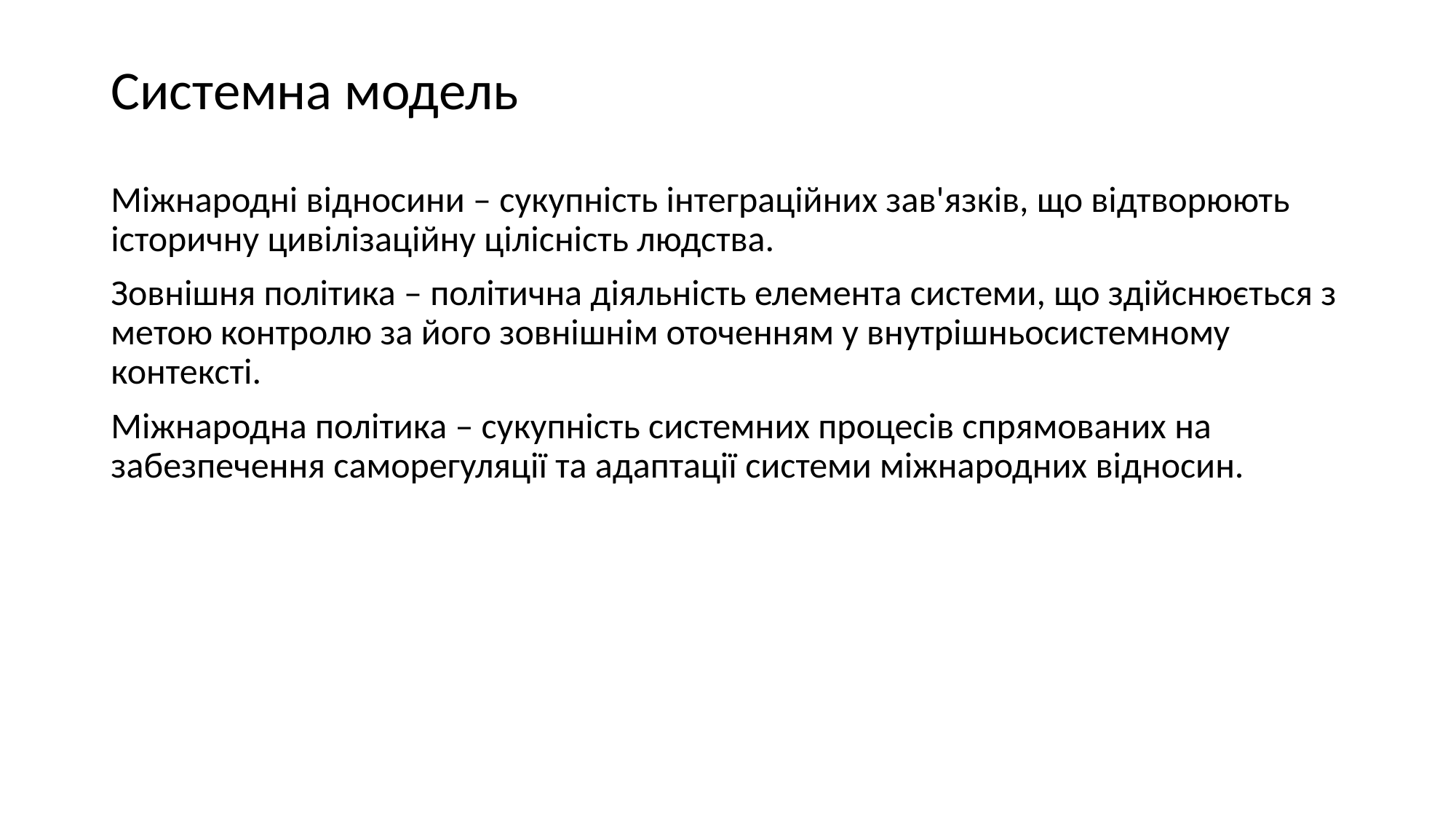

# Системна модель
Міжнародні відносини – сукупність інтеграційних зав'язків, що відтворюють історичну цивілізаційну цілісність людства.
Зовнішня політика – політична діяльність елемента системи, що здійснюється з метою контролю за його зовнішнім оточенням у внутрішньосистемному контексті.
Міжнародна політика – сукупність системних процесів спрямованих на забезпечення саморегуляції та адаптації системи міжнародних відносин.